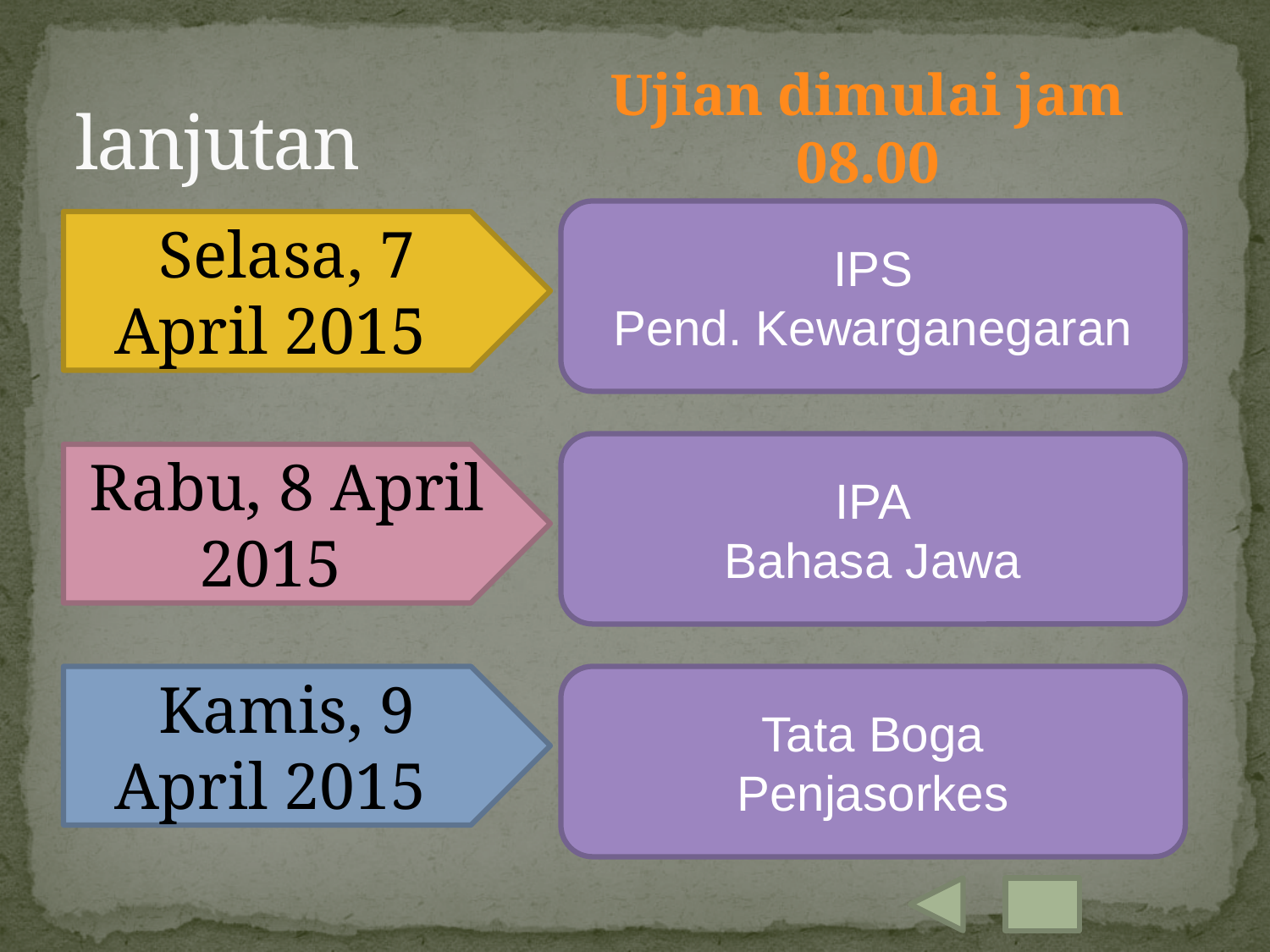

# lanjutan
Ujian dimulai jam 08.00
IPS
Pend. Kewarganegaran
Selasa, 7 April 2015
IPA
Bahasa Jawa
Rabu, 8 April 2015
Kamis, 9 April 2015
Tata Boga
Penjasorkes